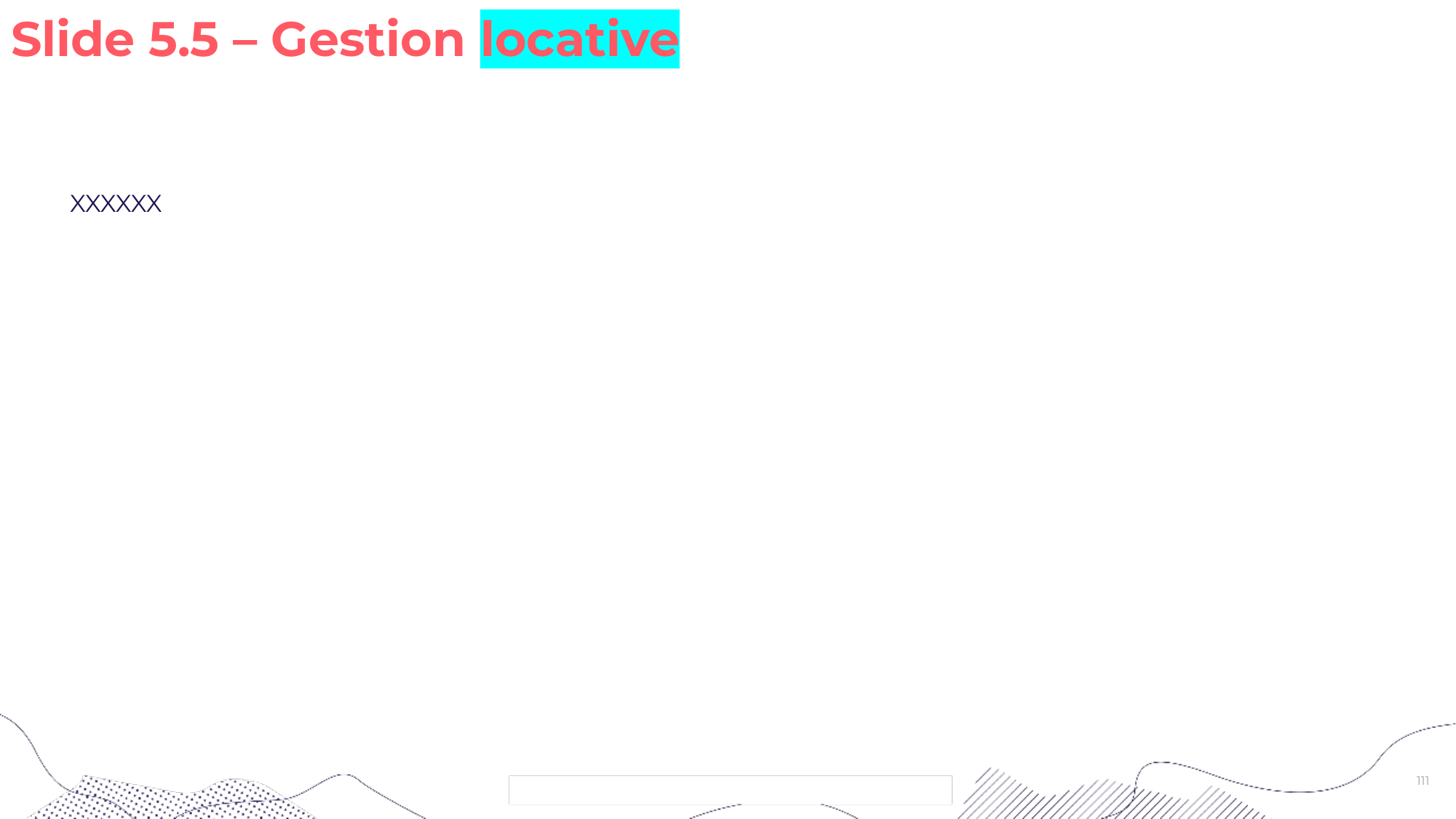

# Slide 5.5 – Gestion locative
XXXXXX
111